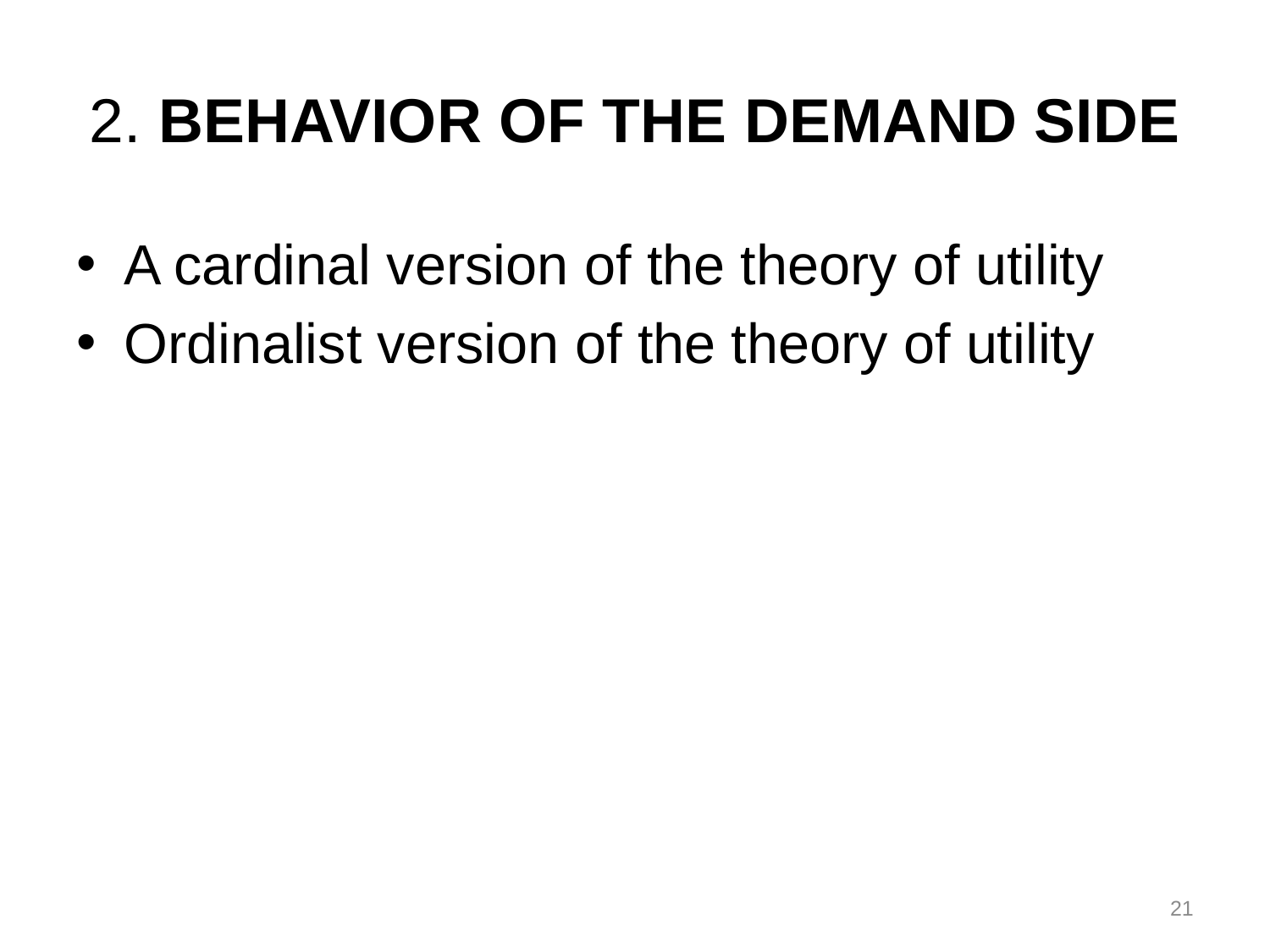

# 2. behavior of the demand side
A cardinal version of the theory of utility
Ordinalist version of the theory of utility
21